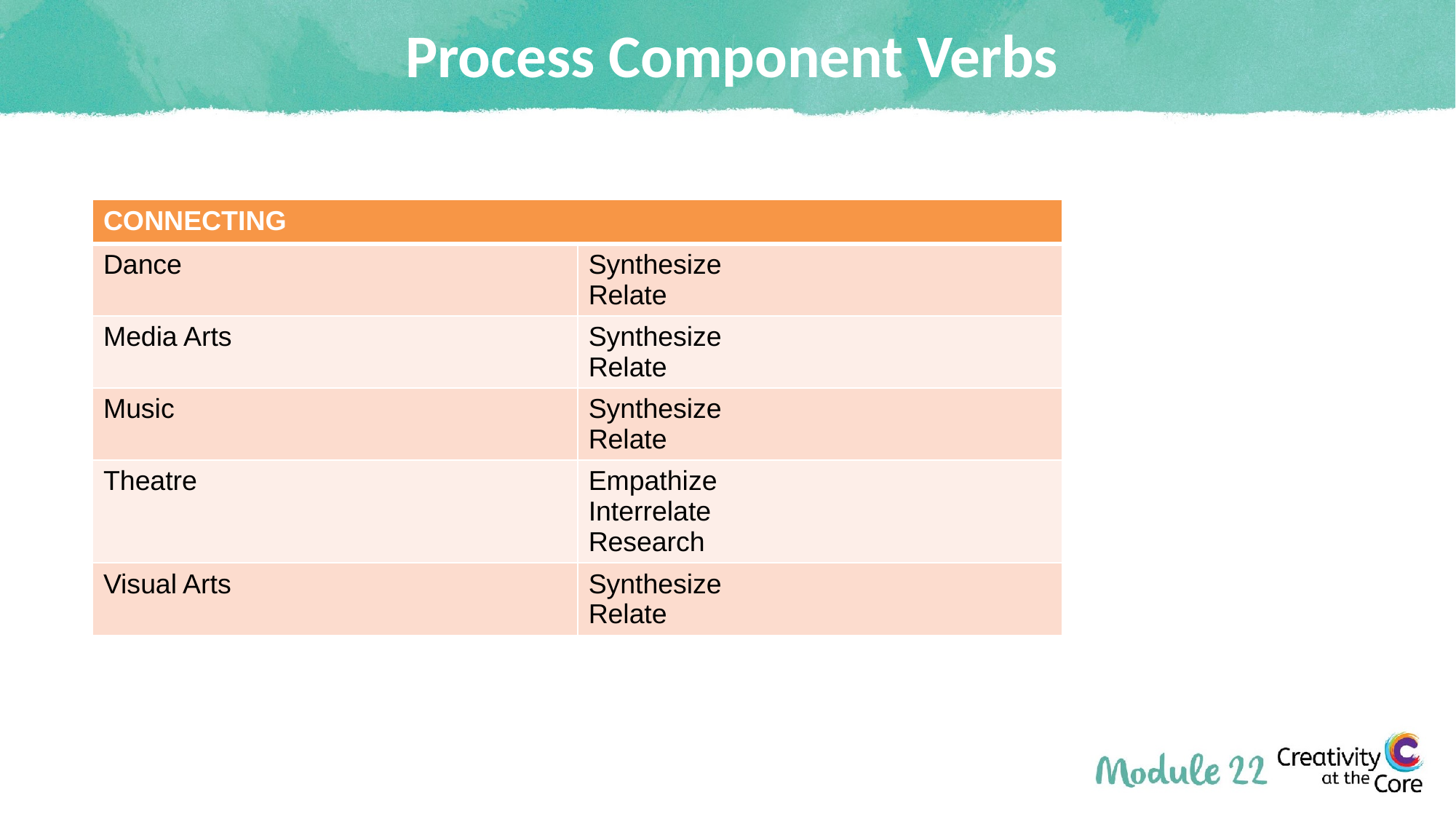

# Process Component Verbs
| CONNECTING |  |
| --- | --- |
| Dance | Synthesize Relate |
| Media Arts | Synthesize Relate |
| Music | Synthesize Relate |
| Theatre | Empathize Interrelate Research |
| Visual Arts | Synthesize Relate |